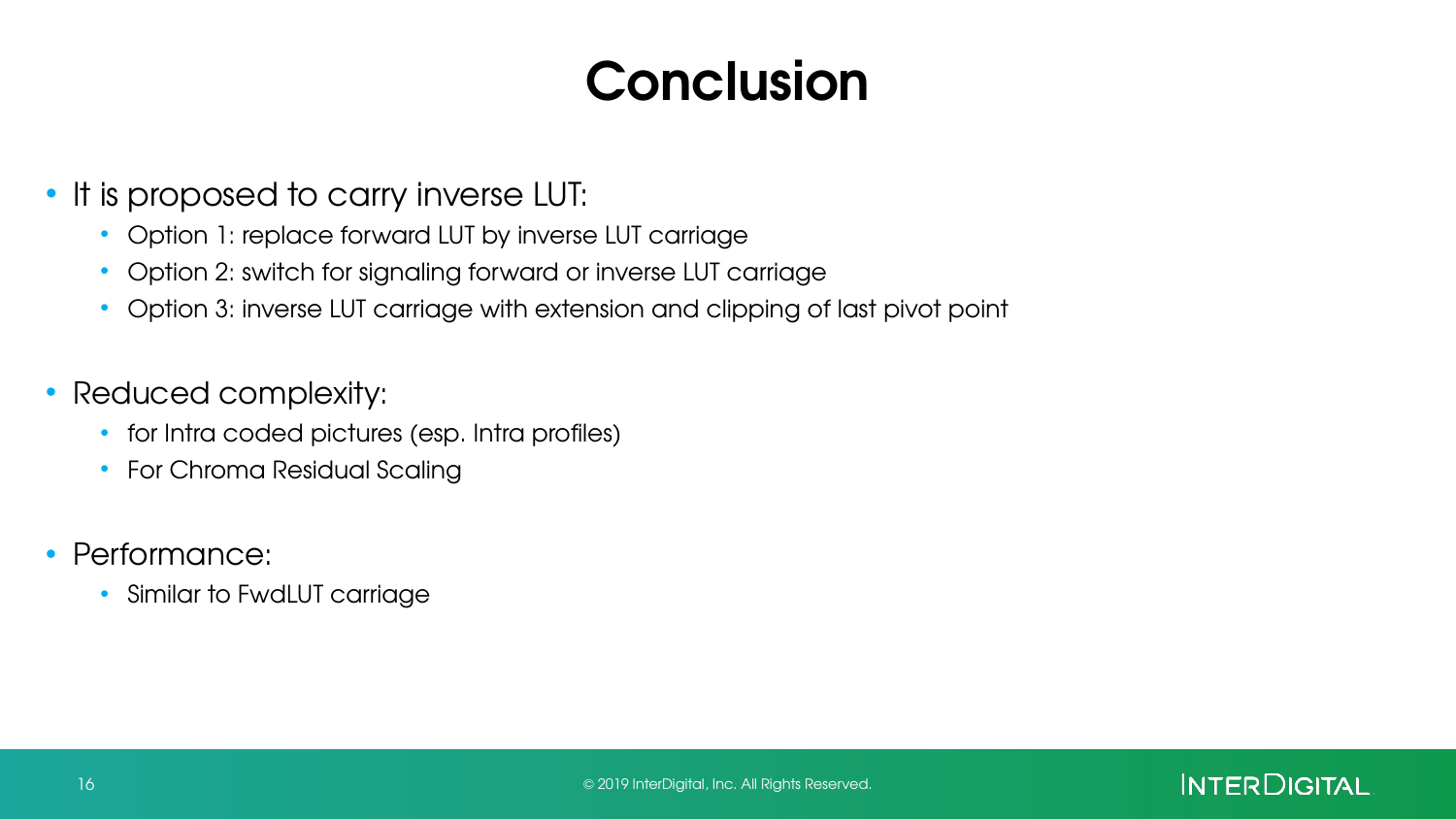

# Conclusion
It is proposed to carry inverse LUT:
Option 1: replace forward LUT by inverse LUT carriage
Option 2: switch for signaling forward or inverse LUT carriage
Option 3: inverse LUT carriage with extension and clipping of last pivot point

Reduced complexity:
for Intra coded pictures (esp. Intra profiles)
For Chroma Residual Scaling

Performance:
Similar to FwdLUT carriage

16
© 2019 InterDigital, Inc. All Rights Reserved.